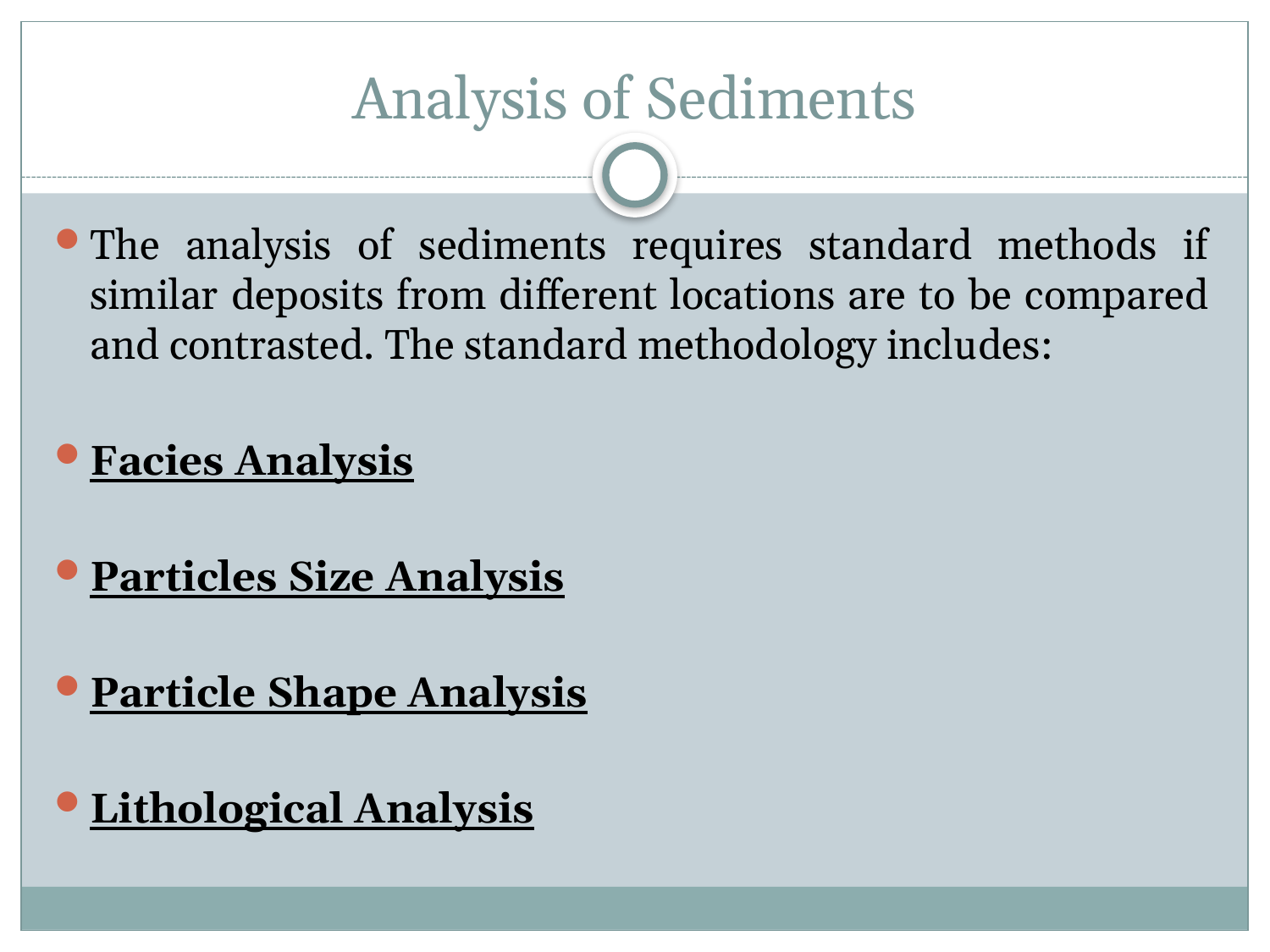

# Analysis of Sediments
The analysis of sediments requires standard methods if similar deposits from different locations are to be compared and contrasted. The standard methodology includes:

Facies Analysis

Particles Size Analysis

Particle Shape Analysis

Lithological Analysis